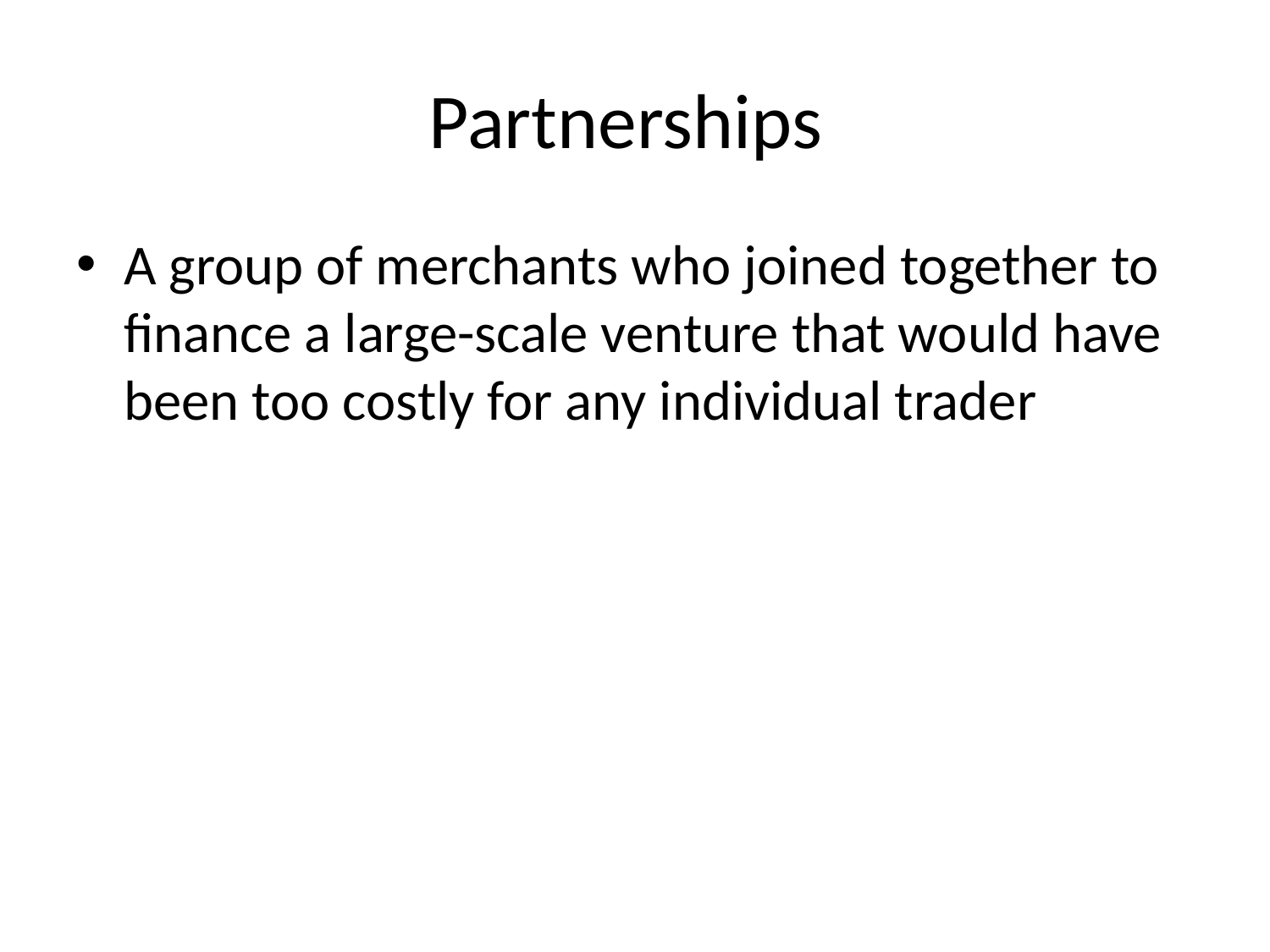

# Partnerships
A group of merchants who joined together to finance a large-scale venture that would have been too costly for any individual trader